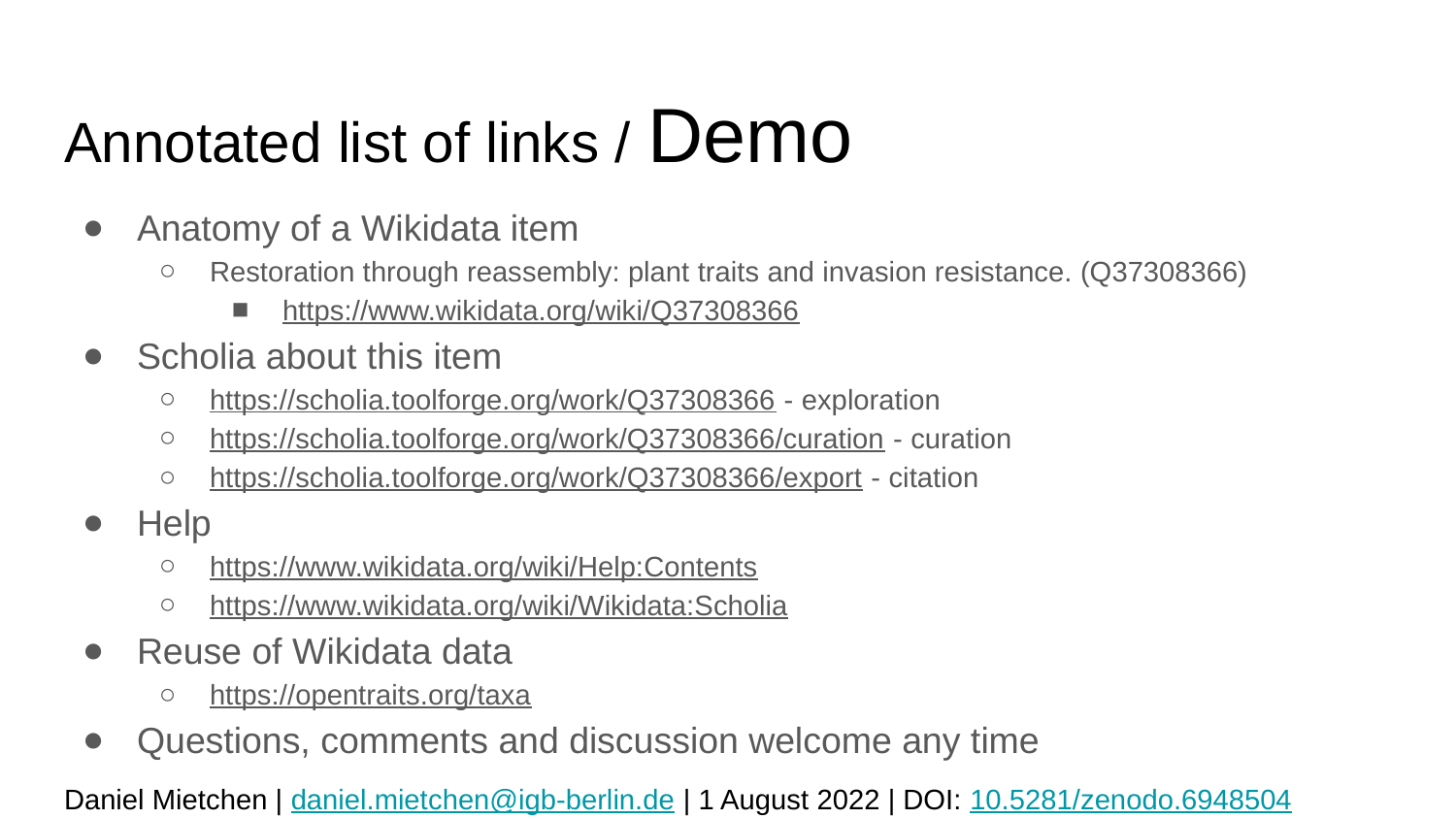

# Annotated list of links / Demo
Anatomy of a Wikidata item
Restoration through reassembly: plant traits and invasion resistance. (Q37308366)
https://www.wikidata.org/wiki/Q37308366
Scholia about this item
https://scholia.toolforge.org/work/Q37308366 - exploration
https://scholia.toolforge.org/work/Q37308366/curation - curation
https://scholia.toolforge.org/work/Q37308366/export - citation
Help
https://www.wikidata.org/wiki/Help:Contents
https://www.wikidata.org/wiki/Wikidata:Scholia
Reuse of Wikidata data
https://opentraits.org/taxa
Questions, comments and discussion welcome any time